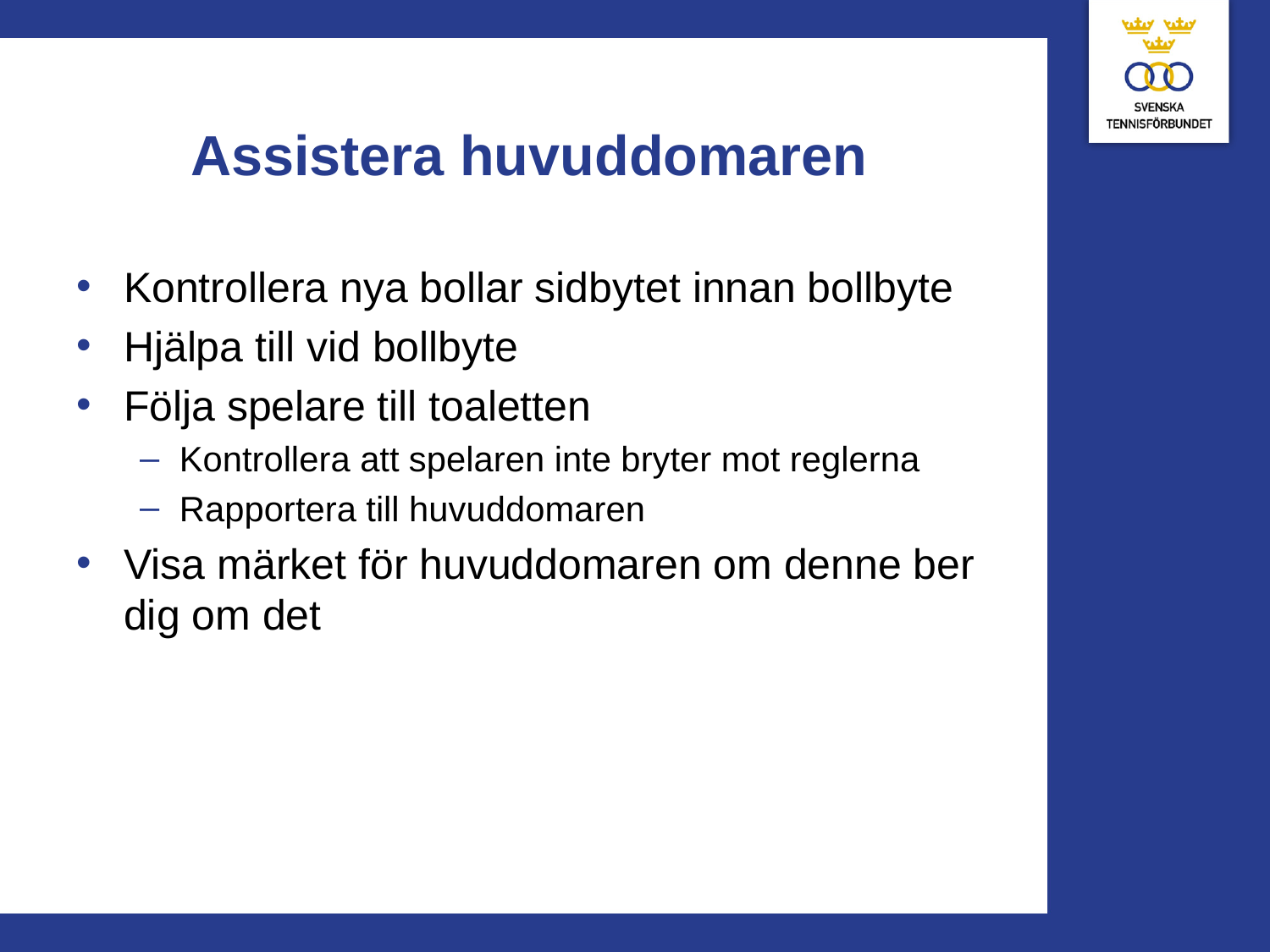

# Assistera huvuddomaren
Kontrollera nya bollar sidbytet innan bollbyte
Hjälpa till vid bollbyte
Följa spelare till toaletten
Kontrollera att spelaren inte bryter mot reglerna
Rapportera till huvuddomaren
Visa märket för huvuddomaren om denne ber dig om det